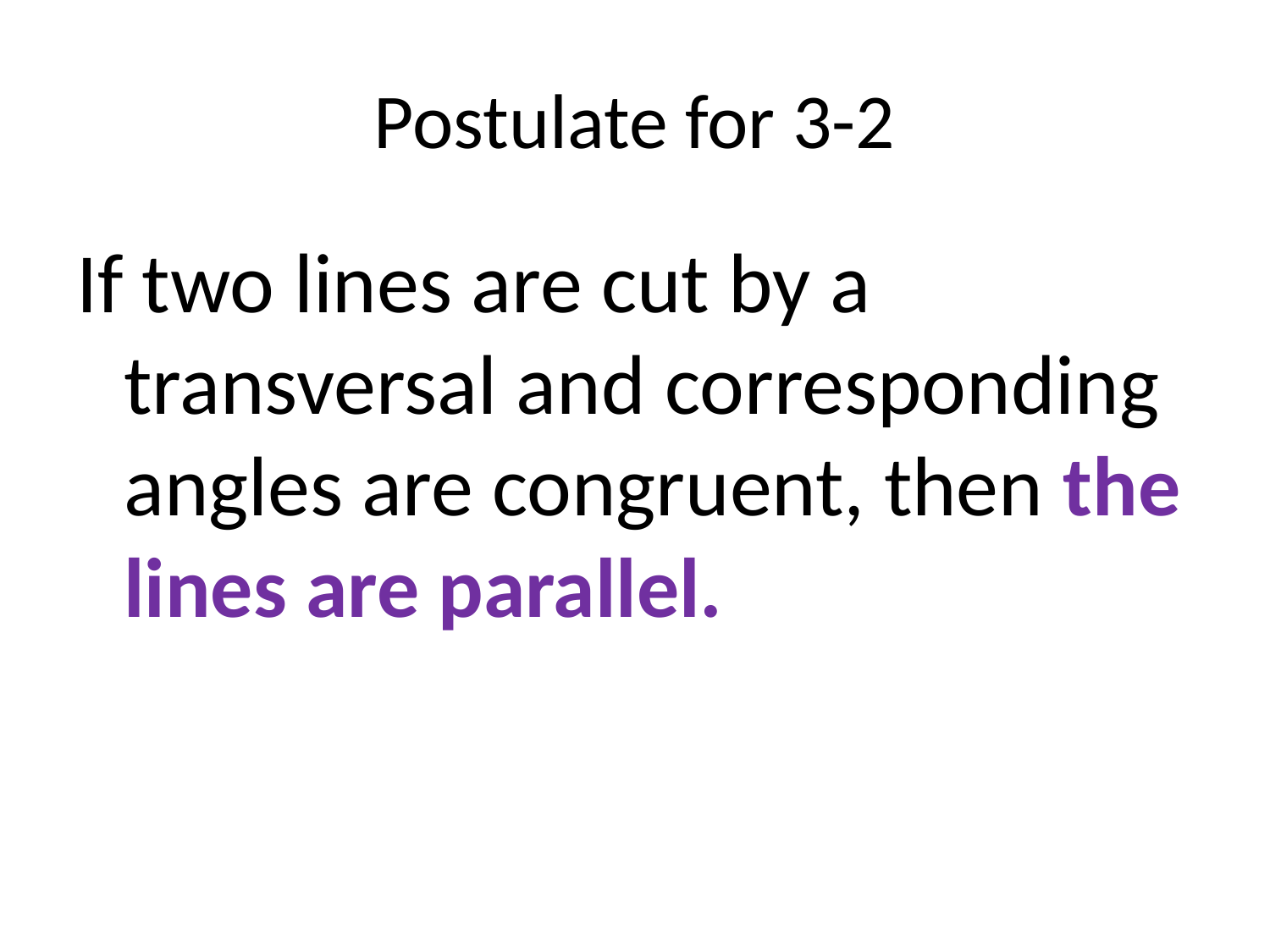

# Postulate for 3-2
If two lines are cut by a transversal and corresponding angles are congruent, then the lines are parallel.